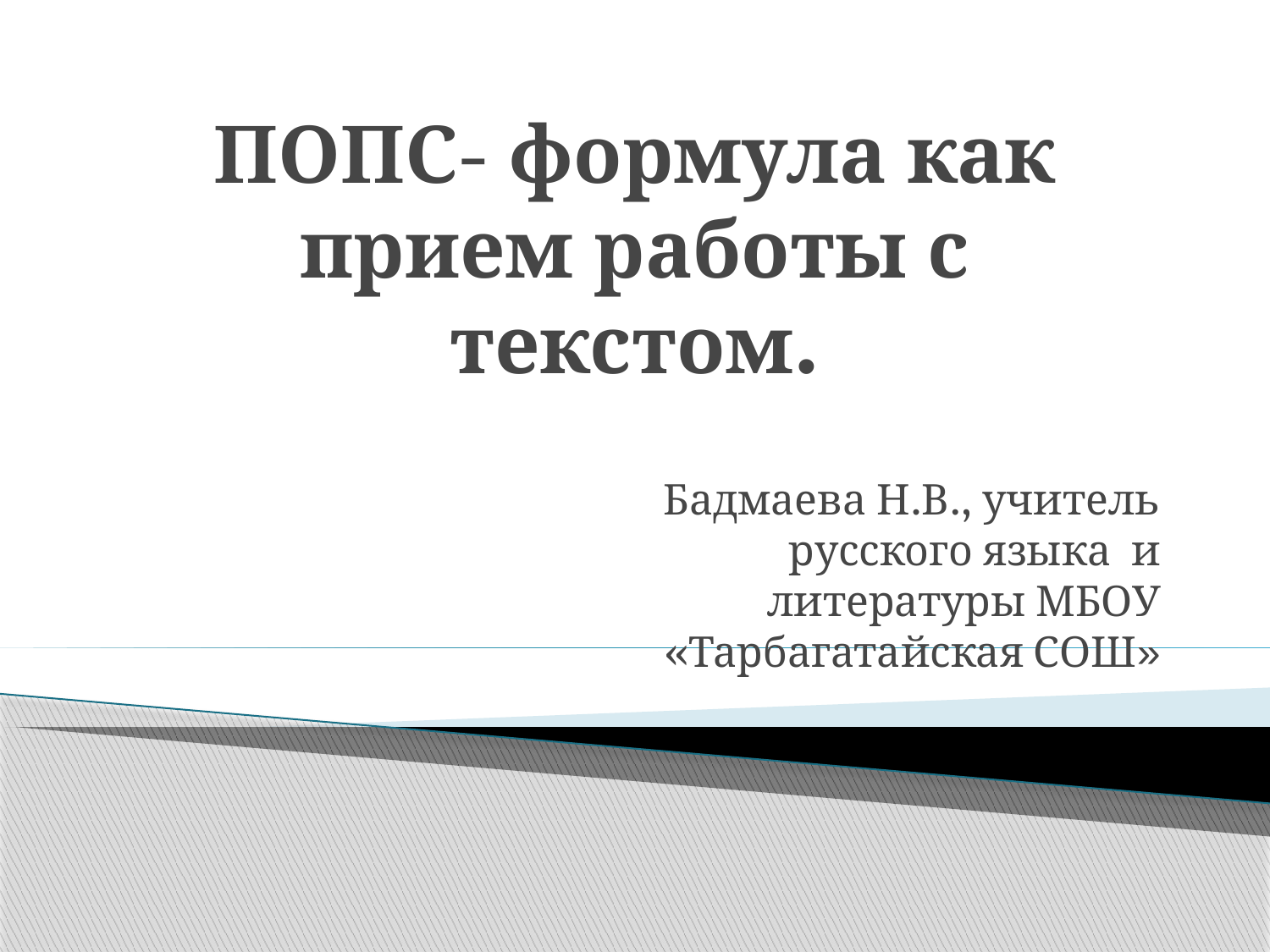

# ПОПС- формула как прием работы с текстом.
 Бадмаева Н.В., учитель русского языка  и литературы МБОУ «Тарбагатайская СОШ»